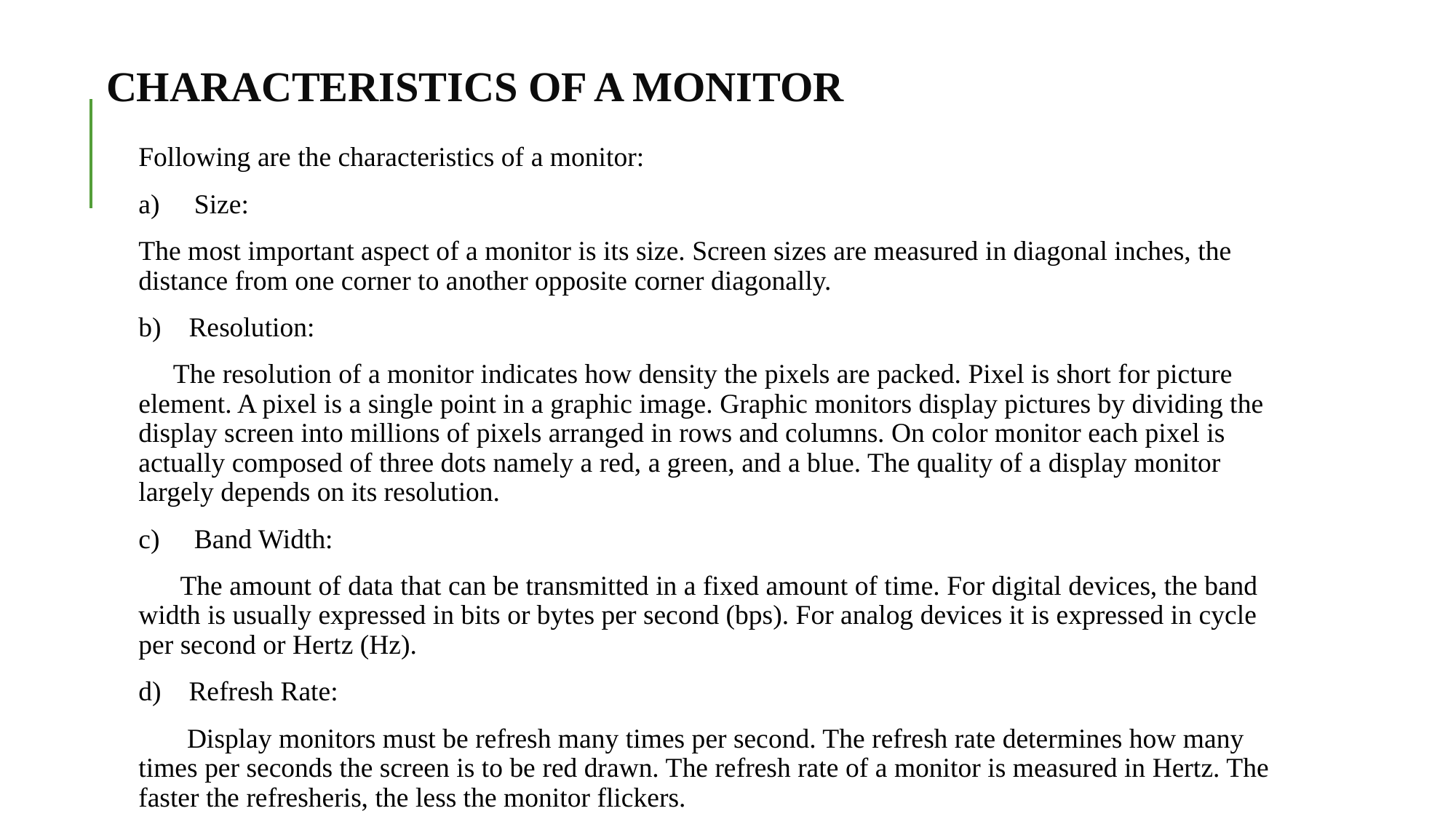

# CHARACTERISTICS OF A MONITOR
Following are the characteristics of a monitor:
a)     Size:
The most important aspect of a monitor is its size. Screen sizes are measured in diagonal inches, the distance from one corner to another opposite corner diagonally.
b)    Resolution:
     The resolution of a monitor indicates how density the pixels are packed. Pixel is short for picture element. A pixel is a single point in a graphic image. Graphic monitors display pictures by dividing the display screen into millions of pixels arranged in rows and columns. On color monitor each pixel is actually composed of three dots namely a red, a green, and a blue. The quality of a display monitor largely depends on its resolution.
c)     Band Width:
      The amount of data that can be transmitted in a fixed amount of time. For digital devices, the band width is usually expressed in bits or bytes per second (bps). For analog devices it is expressed in cycle per second or Hertz (Hz).
d)    Refresh Rate:
       Display monitors must be refresh many times per second. The refresh rate determines how many times per seconds the screen is to be red drawn. The refresh rate of a monitor is measured in Hertz. The faster the refresheris, the less the monitor flickers.